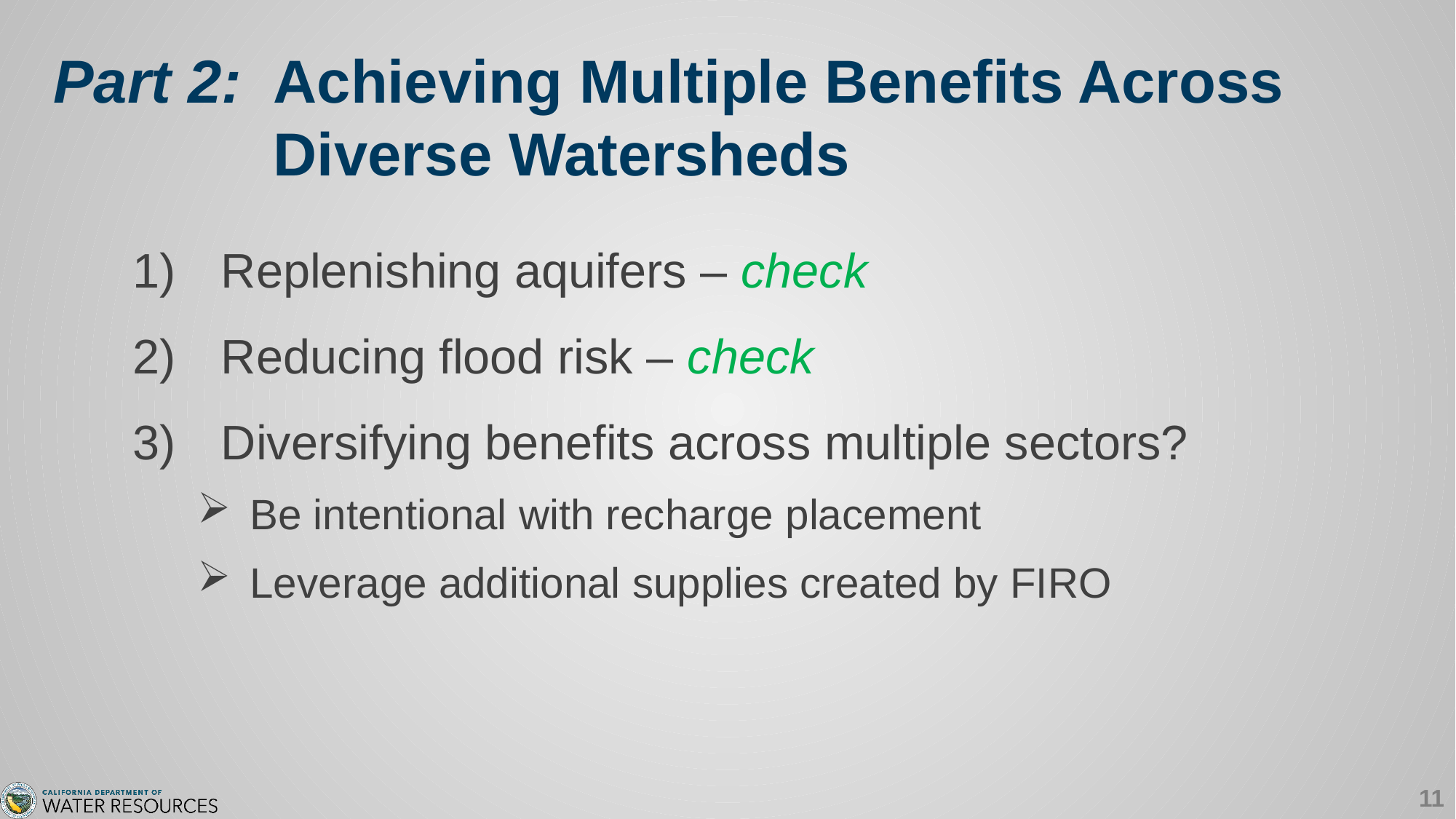

# Achieving Multiple Benefits Across Diverse Watersheds
Part 2:
Replenishing aquifers – check
Reducing flood risk – check
Diversifying benefits across multiple sectors?
 Be intentional with recharge placement
 Leverage additional supplies created by FIRO

11